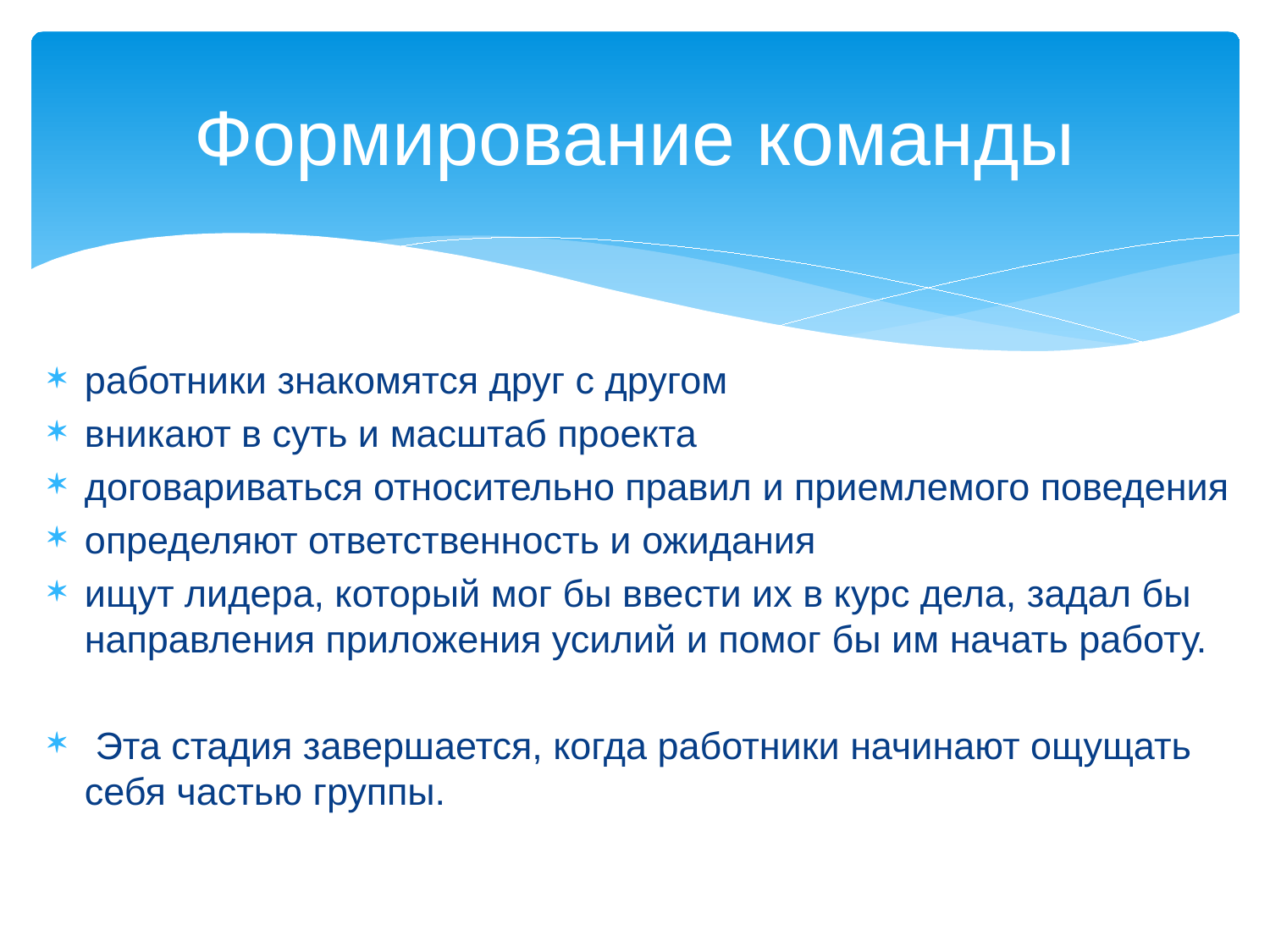

# Формирование команды

работники знакомятся друг с другом
вникают в суть и масштаб проекта
договариваться относительно правил и приемлемого поведения
определяют ответственность и ожидания
ищут лидера, который мог бы ввести их в курс дела, задал бы направления приложения усилий и помог бы им начать работу.

 Эта стадия завершается, когда работники начинают ощущать себя частью группы.